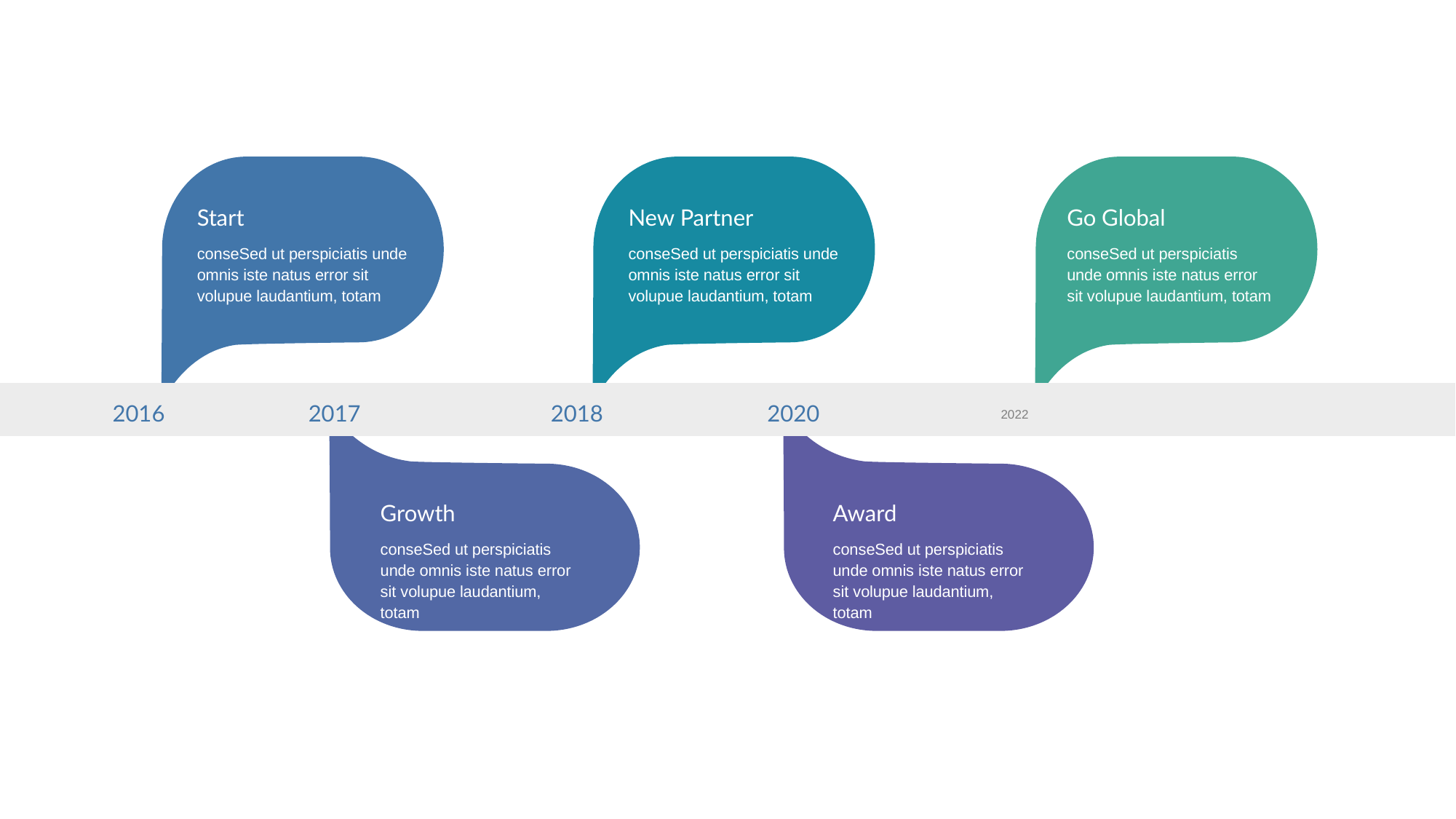

Start
New Partner
Go Global
conseSed ut perspiciatis unde omnis iste natus error sit volupue laudantium, totam
conseSed ut perspiciatis unde omnis iste natus error sit volupue laudantium, totam
conseSed ut perspiciatis unde omnis iste natus error sit volupue laudantium, totam

2016
2017
2018
2020
2022

Growth
Award
conseSed ut perspiciatis unde omnis iste natus error sit volupue laudantium, totam
conseSed ut perspiciatis unde omnis iste natus error sit volupue laudantium, totam